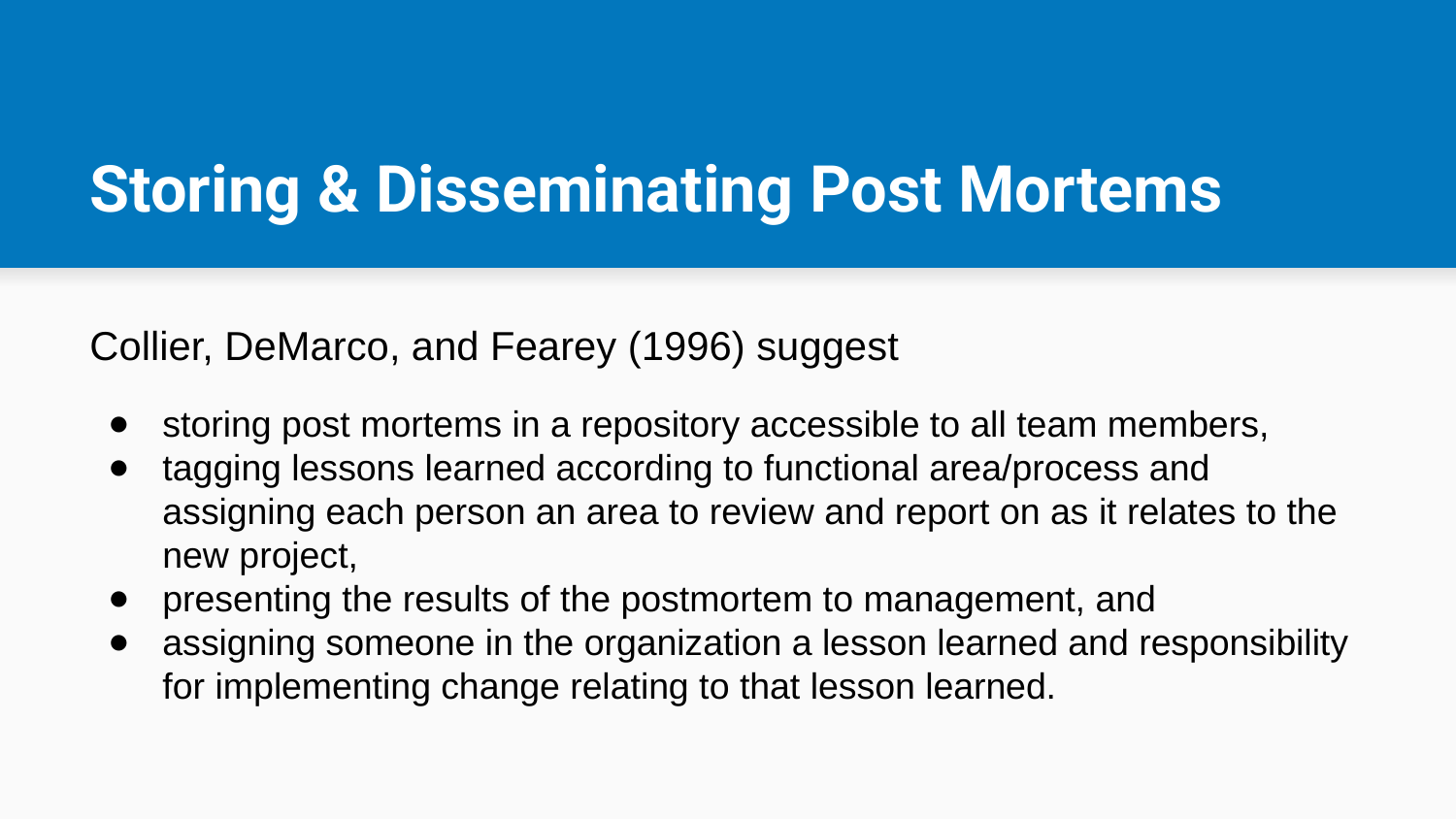

# Storing & Disseminating Post Mortems
Collier, DeMarco, and Fearey (1996) suggest
storing post mortems in a repository accessible to all team members,
tagging lessons learned according to functional area/process and assigning each person an area to review and report on as it relates to the new project,
presenting the results of the postmortem to management, and
assigning someone in the organization a lesson learned and responsibility for implementing change relating to that lesson learned.